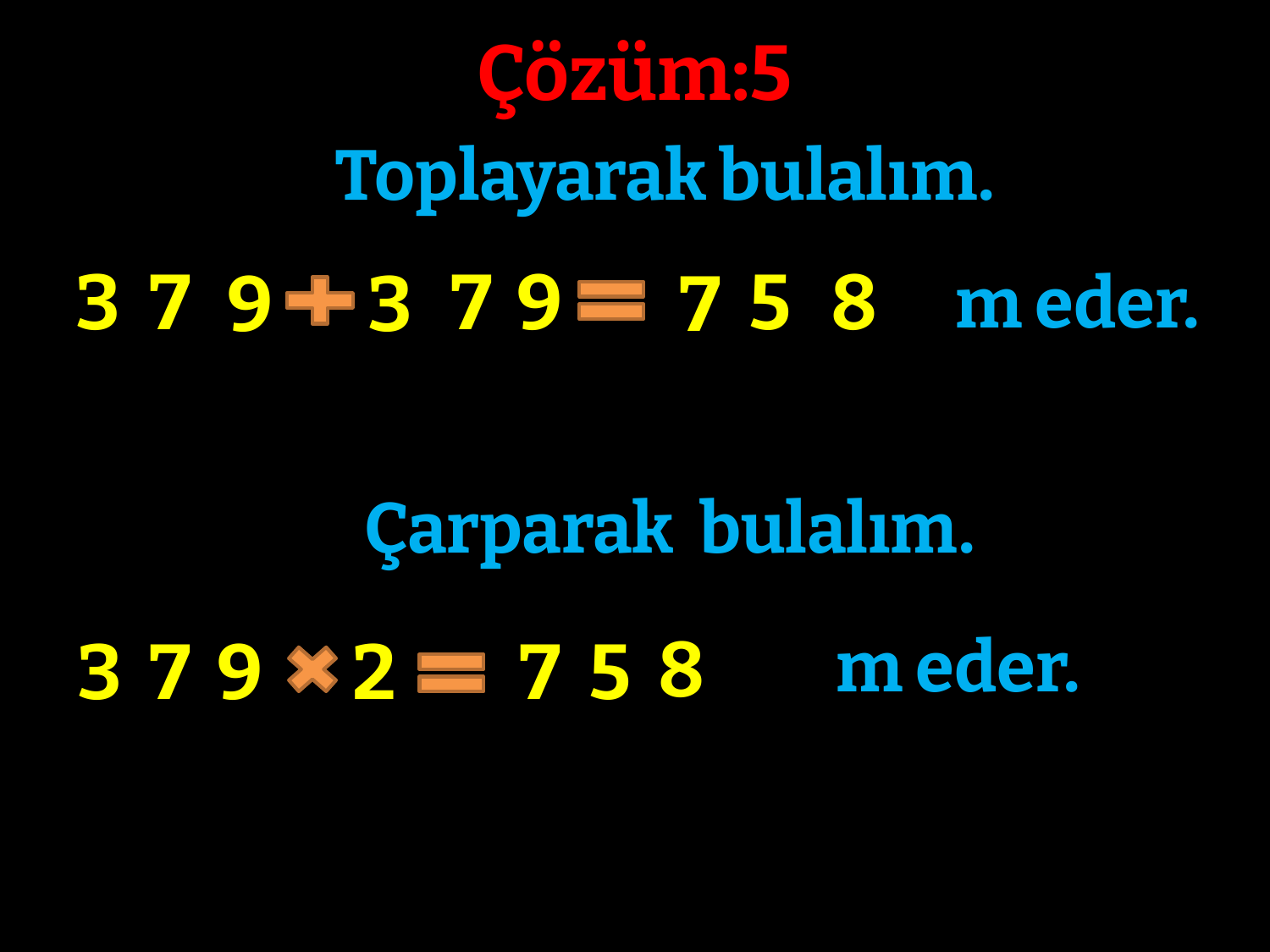

Çözüm:5
Toplayarak bulalım.
8
5
9
7
7
3
9
3
7
m eder.

#
Çarparak  bulalım.
8
7
m eder.
2
9
7
3
5